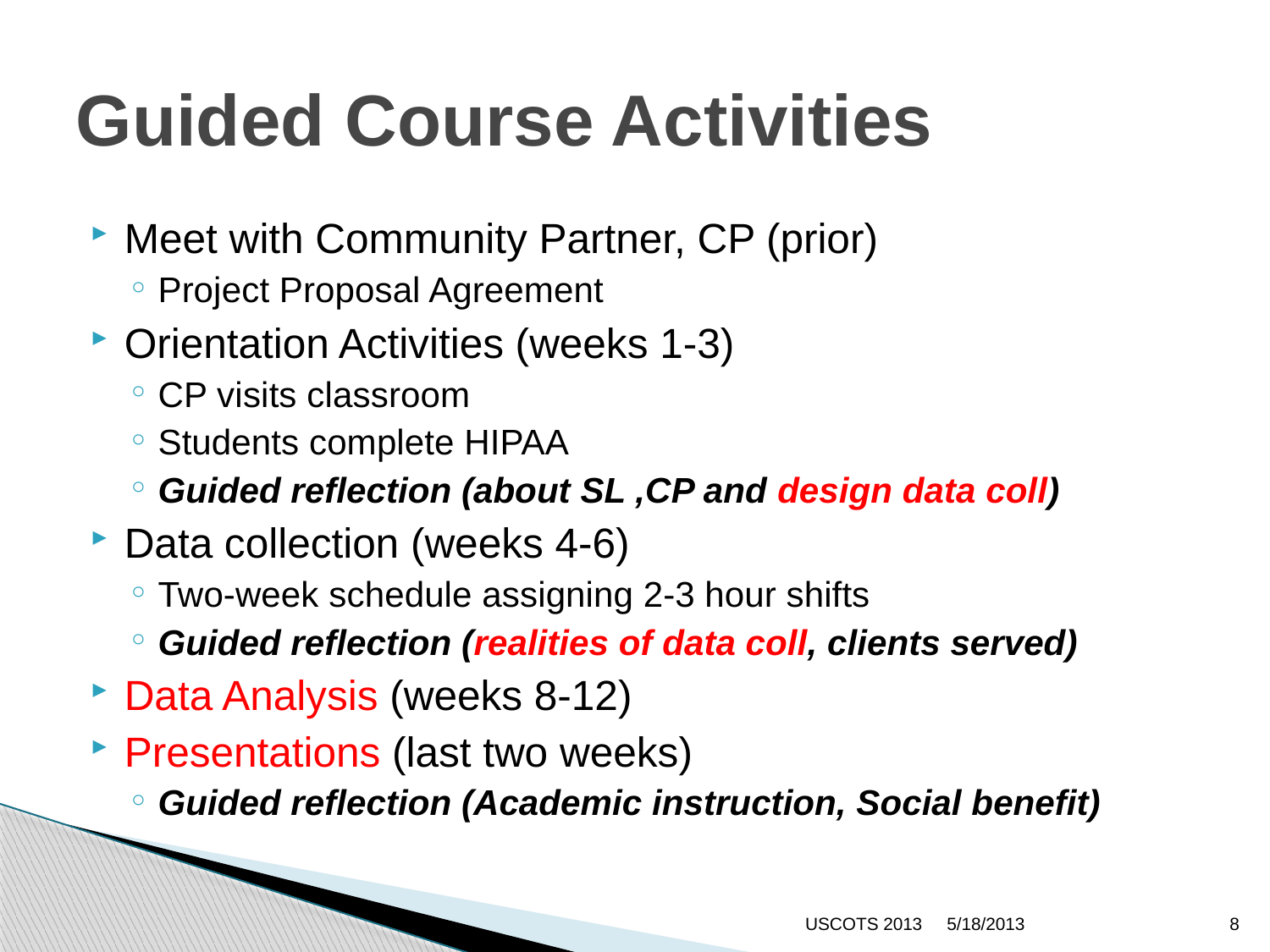

# Guided Course Activities
Meet with Community Partner, CP (prior)
Project Proposal Agreement
Orientation Activities (weeks 1-3)
CP visits classroom
Students complete HIPAA
Guided reflection (about SL ,CP and design data coll)
Data collection (weeks 4-6)
Two-week schedule assigning 2-3 hour shifts
Guided reflection (realities of data coll, clients served)
Data Analysis (weeks 8-12)
Presentations (last two weeks)
Guided reflection (Academic instruction, Social benefit)
USCOTS 2013
5/18/2013
8